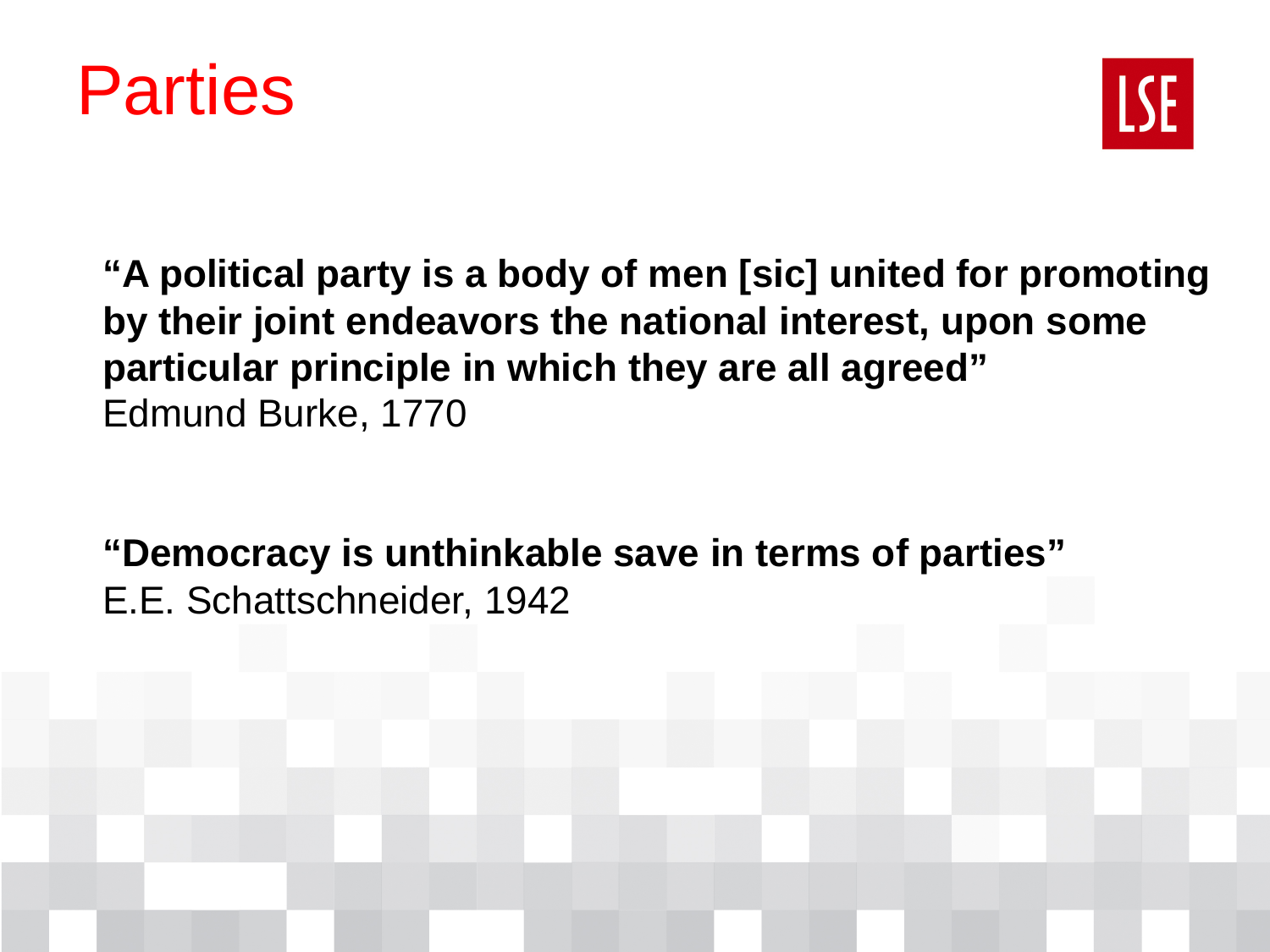

Parties

“A political party is a body of men [sic] united for promoting by their joint endeavors the national interest, upon some particular principle in which they are all agreed”
Edmund Burke, 1770

“Democracy is unthinkable save in terms of parties”
E.E. Schattschneider, 1942